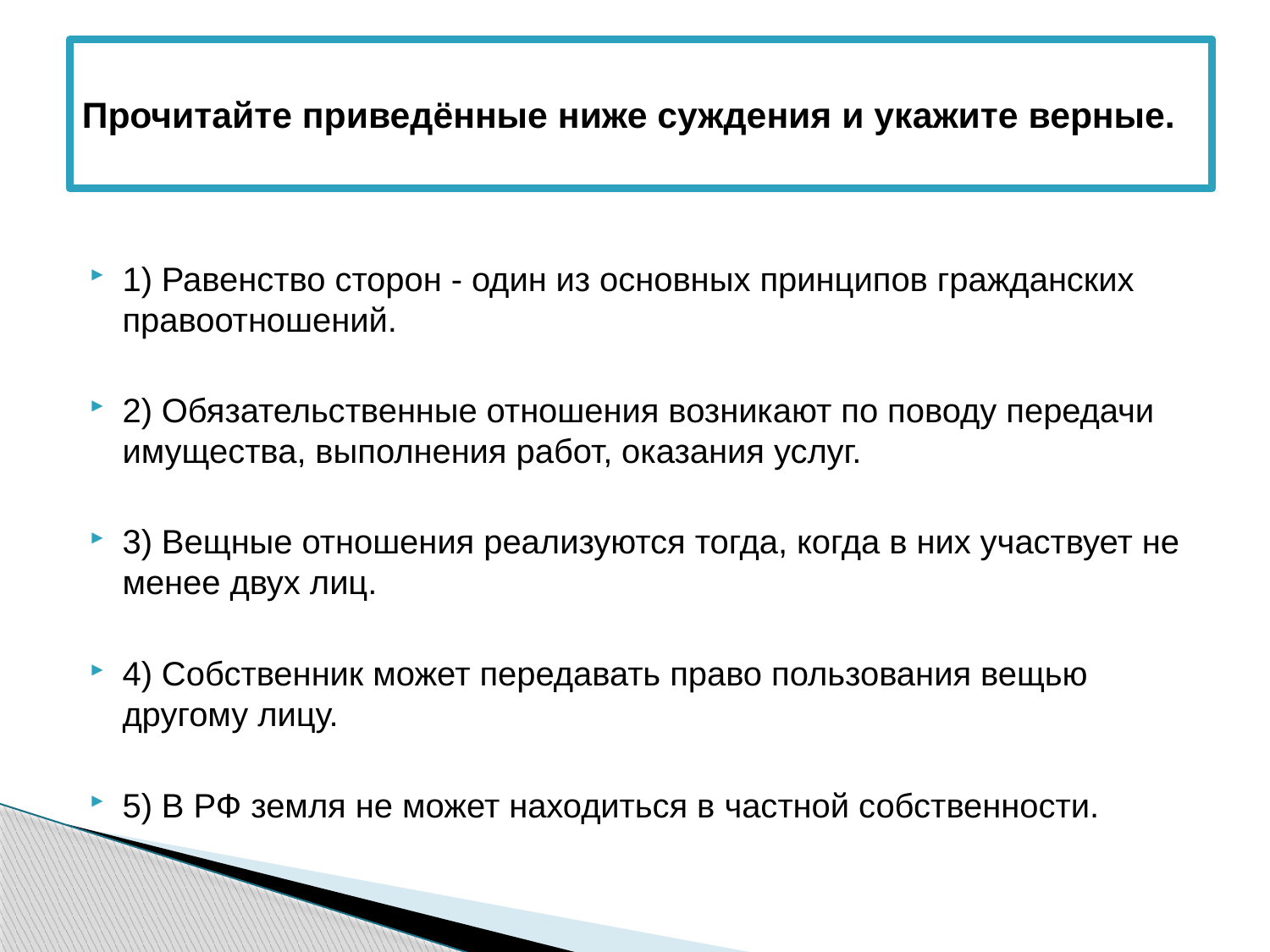

# ﻿ Прочитайте приведённые ниже суждения и укажите верные.

1) Равенство сторон - один из основных принципов гражданских правоотношений.

2) Обязательственные отношения возникают по поводу передачи имущества, выполнения работ, оказания услуг.

3) Вещные отношения реализуются тогда, когда в них участвует не менее двух лиц.

4) Собственник может передавать право пользования вещью другому лицу.

5) В РФ земля не может находиться в частной собственности.